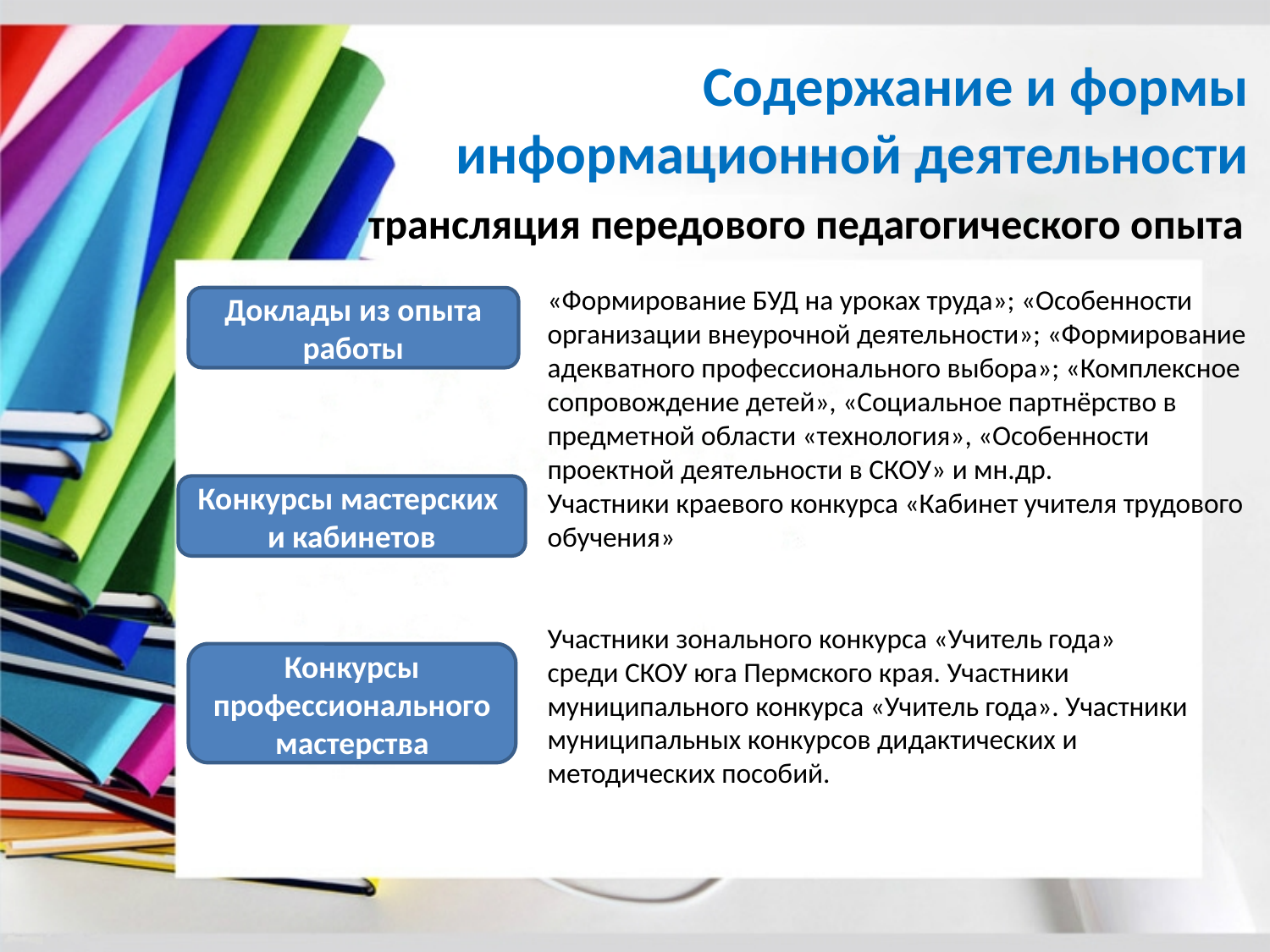

# Содержание и формы информационной деятельности
                       трансляция передового педагогического опыта
«Формирование БУД на уроках труда»; «Особенности организации внеурочной деятельности»; «Формирование адекватного профессионального выбора»; «Комплексное сопровождение детей», «Социальное партнёрство в предметной области «технология», «Особенности проектной деятельности в СКОУ» и мн.др.
Участники краевого конкурса «Кабинет учителя трудового обучения»

Участники зонального конкурса «Учитель года»
среди СКОУ юга Пермского края. Участники муниципального конкурса «Учитель года». Участники муниципальных конкурсов дидактических и методических пособий.
Доклады из опыта работы
Конкурсы мастерских
и кабинетов
Конкурсы профессионального
мастерства